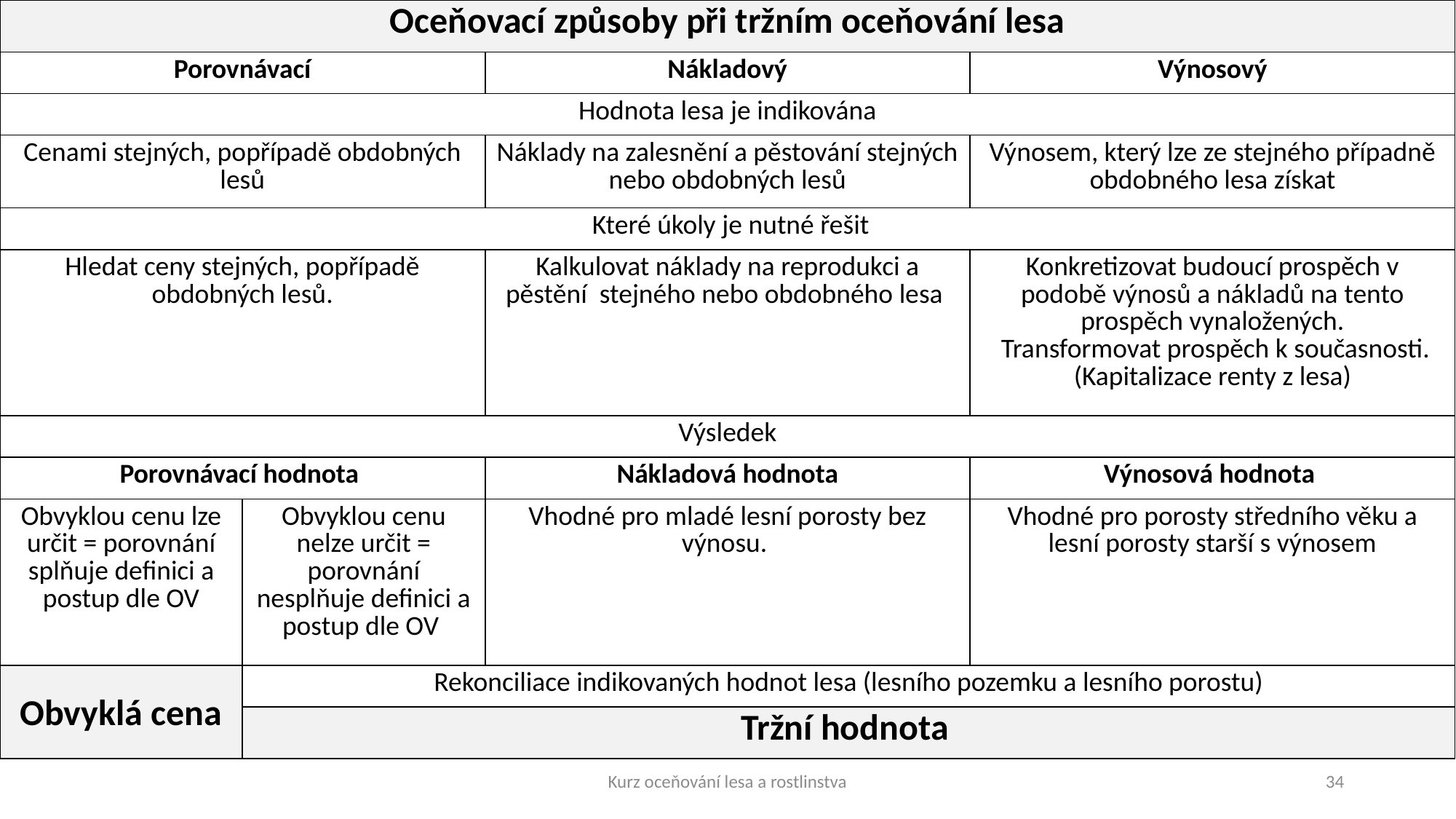

| Oceňovací způsoby při tržním oceňování lesa |  |  |  |
| --- | --- | --- | --- |
| Porovnávací |  | Nákladový | Výnosový |
| Hodnota lesa je indikována |  |  |  |
| Cenami stejných, popřípadě obdobných lesů |  | Náklady na zalesnění a pěstování stejných nebo obdobných lesů | Výnosem, který lze ze stejného případně obdobného lesa získat |
| Které úkoly je nutné řešit |  |  |  |
| Hledat ceny stejných, popřípadě obdobných lesů. |  | Kalkulovat náklady na reprodukci a pěstění stejného nebo obdobného lesa | Konkretizovat budoucí prospěch v podobě výnosů a nákladů na tento prospěch vynaložených. Transformovat prospěch k současnosti. (Kapitalizace renty z lesa) |
| Výsledek |  |  |  |
| Porovnávací hodnota |  | Nákladová hodnota | Výnosová hodnota |
| Obvyklou cenu lze určit = porovnání splňuje definici a postup dle OV | Obvyklou cenu nelze určit = porovnání nesplňuje definici a postup dle OV | Vhodné pro mladé lesní porosty bez výnosu. | Vhodné pro porosty středního věku a lesní porosty starší s výnosem |
| Obvyklá cena | Rekonciliace indikovaných hodnot lesa (lesního pozemku a lesního porostu) |  |  |
|  | Tržní hodnota |  |  |
Kurz oceňování lesa a rostlinstva
34